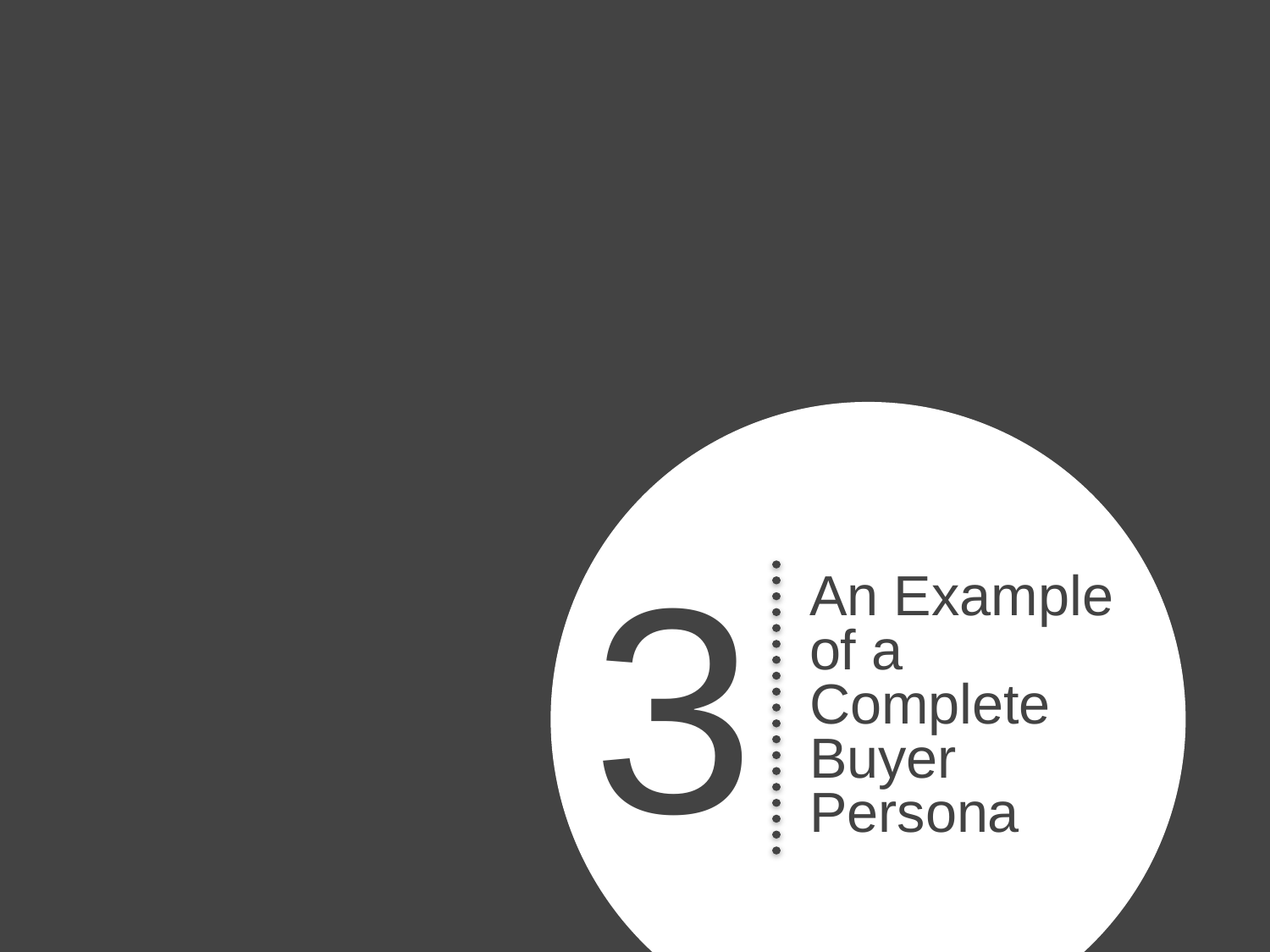

3
An Example of a Complete Buyer Persona